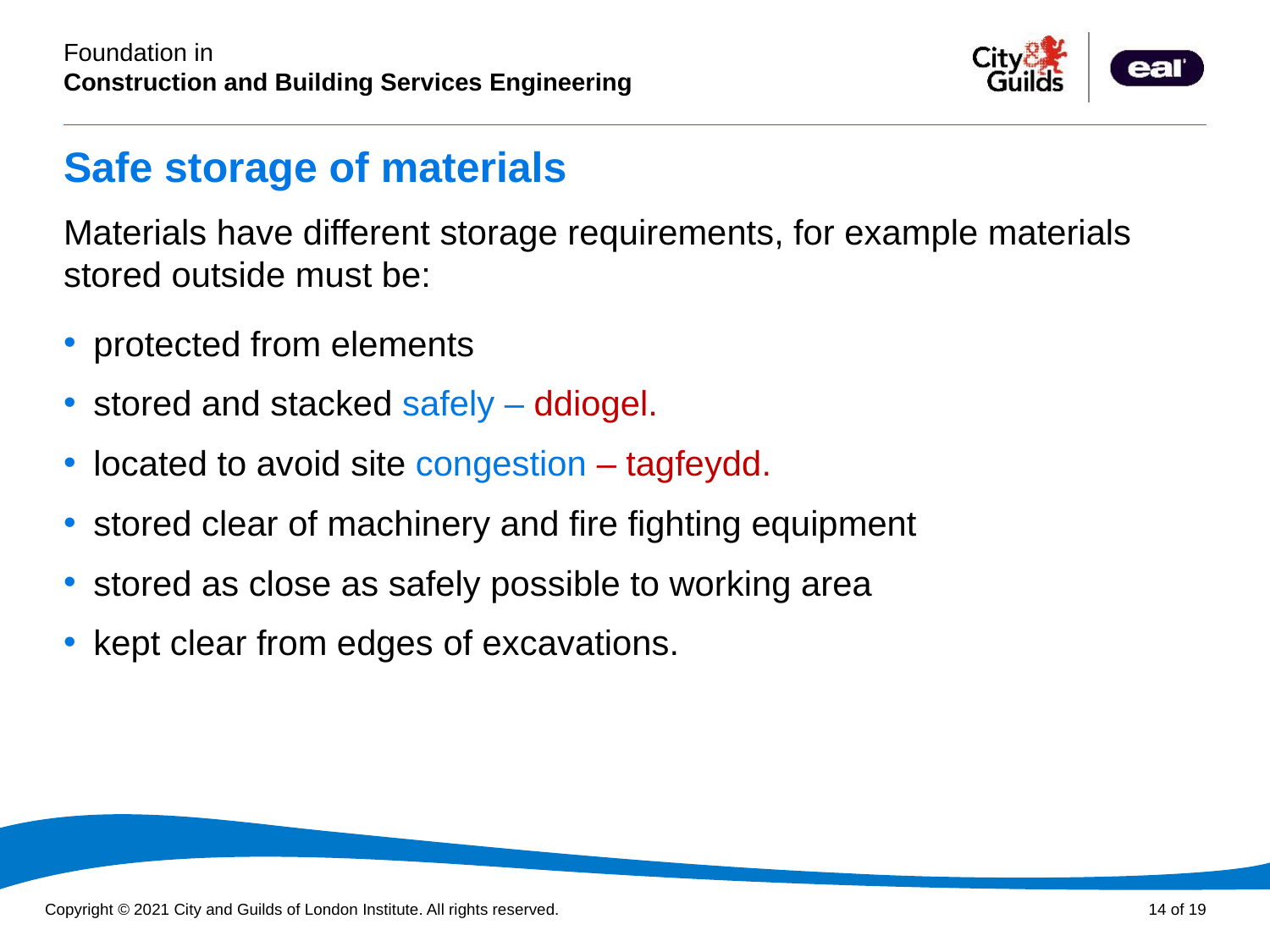

# Safe storage of materials
Materials have different storage requirements, for example materials stored outside must be:
protected from elements
stored and stacked safely – ddiogel.
located to avoid site congestion – tagfeydd.
stored clear of machinery and fire fighting equipment
stored as close as safely possible to working area
kept clear from edges of excavations.